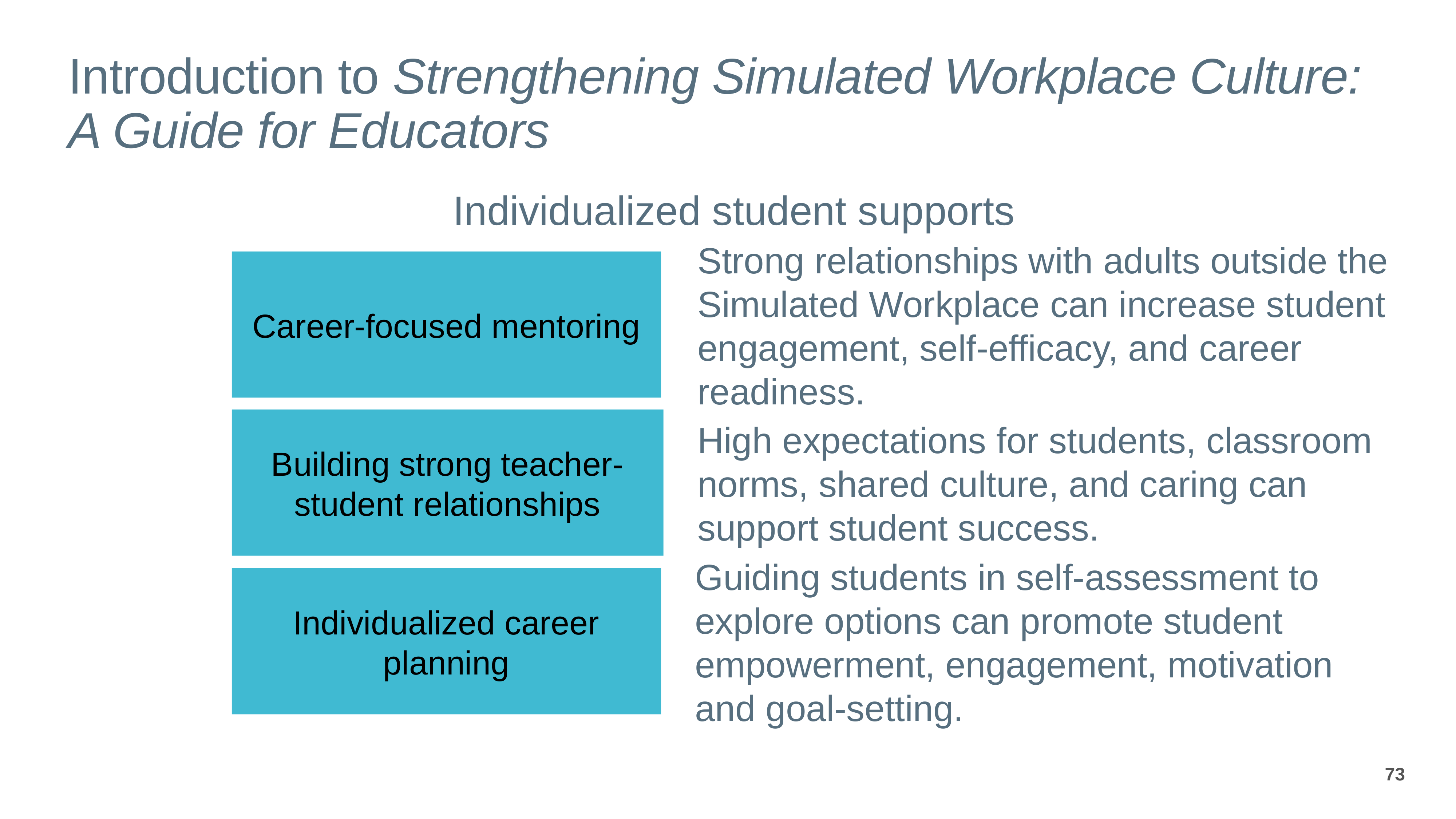

# Introduction to Strengthening Simulated Workplace Culture: A Guide for Educators
Individualized student supports
Career-focused mentoring
Strong relationships with adults outside the Simulated Workplace can increase student engagement, self-efficacy, and career readiness.
Building strong teacher-student relationships
High expectations for students, classroom norms, shared culture, and caring can support student success.
Individualized career planning
Guiding students in self-assessment to explore options can promote student empowerment, engagement, motivation and goal-setting.
73